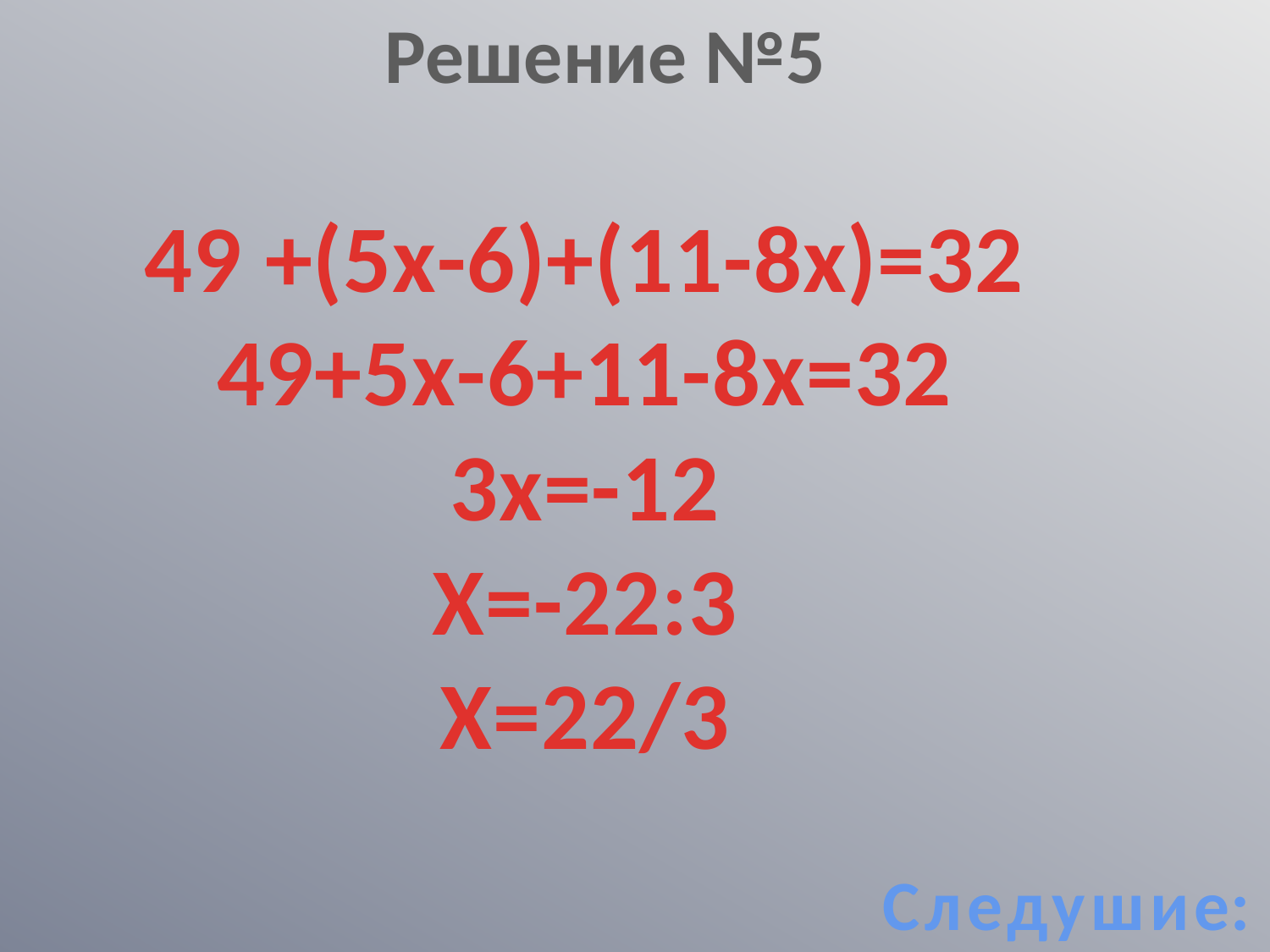

Решение №5
49 +(5х-6)+(11-8х)=32
49+5х-6+11-8х=32
3х=-12
Х=-22:3
Х=22/3
Следушие: